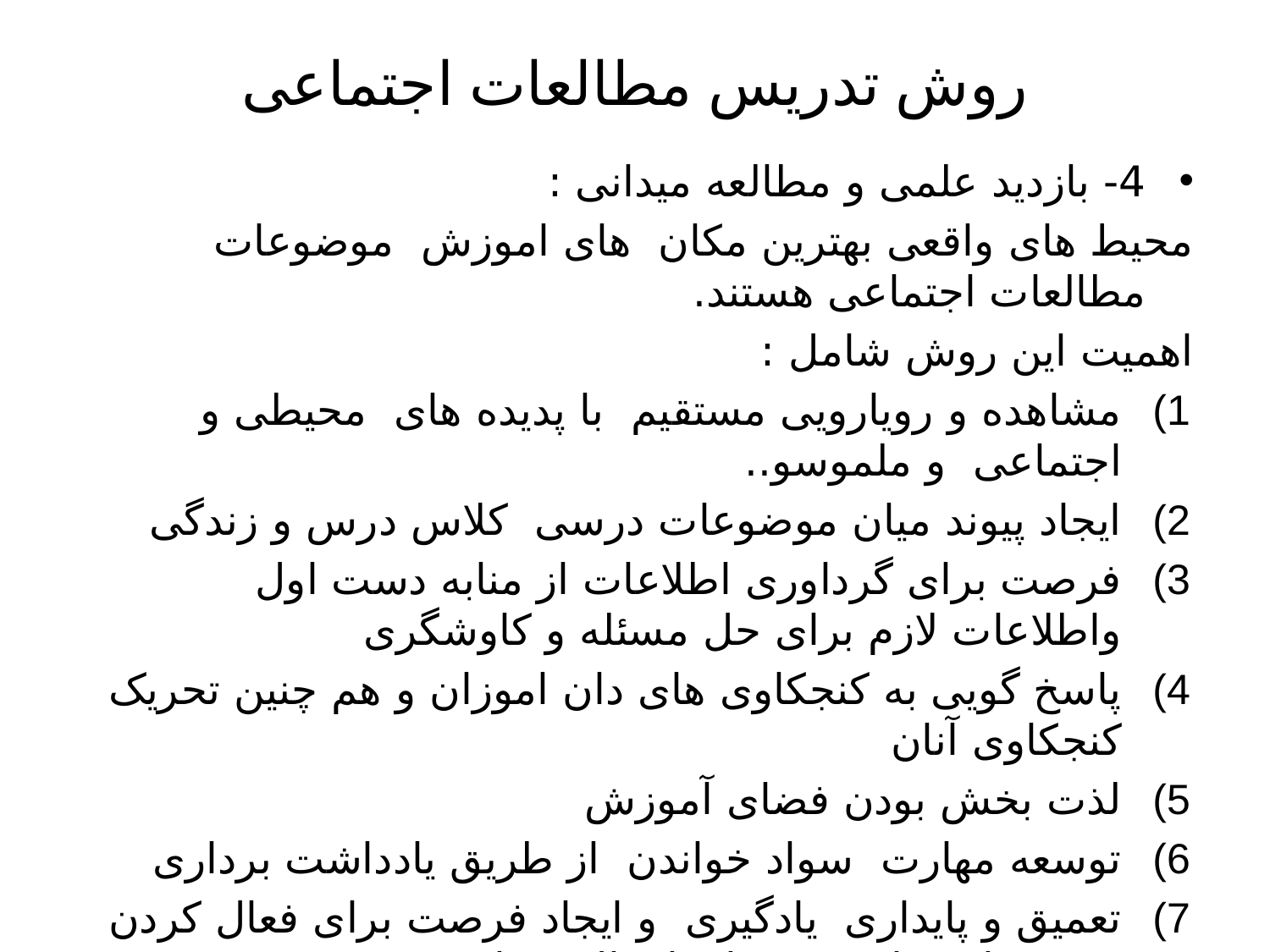

# روش تدریس مطالعات اجتماعی
4- بازدید علمی و مطالعه میدانی :
محیط های واقعی بهترین مکان  های اموزش  موضوعات مطالعات اجتماعی هستند.
اهمیت این روش شامل :
مشاهده و رویارویی مستقیم  با پدیده های  محیطی و اجتماعی  و ملموسو..
ایجاد پیوند میان موضوعات درسی  کلاس درس و زندگی
فرصت برای گرداوری اطلاعات از منابه دست اول واطلاعات لازم برای حل مسئله و کاوشگری
پاسخ گویی به کنجکاوی های دان اموزان و هم چنین تحریک کنجکاوی آنان
لذت بخش بودن فضای آموزش
توسعه مهارت  سواد خواندن  از طریق یادداشت برداری
تعمیق و پایداری  یادگیری  و ایجاد فرصت برای فعال کردن ذعهن دانش اموز به جای انتقال شفاهی
تقویت ارتباط و مشارکت از طریق مطالعات میدانی  به صورت تیمی